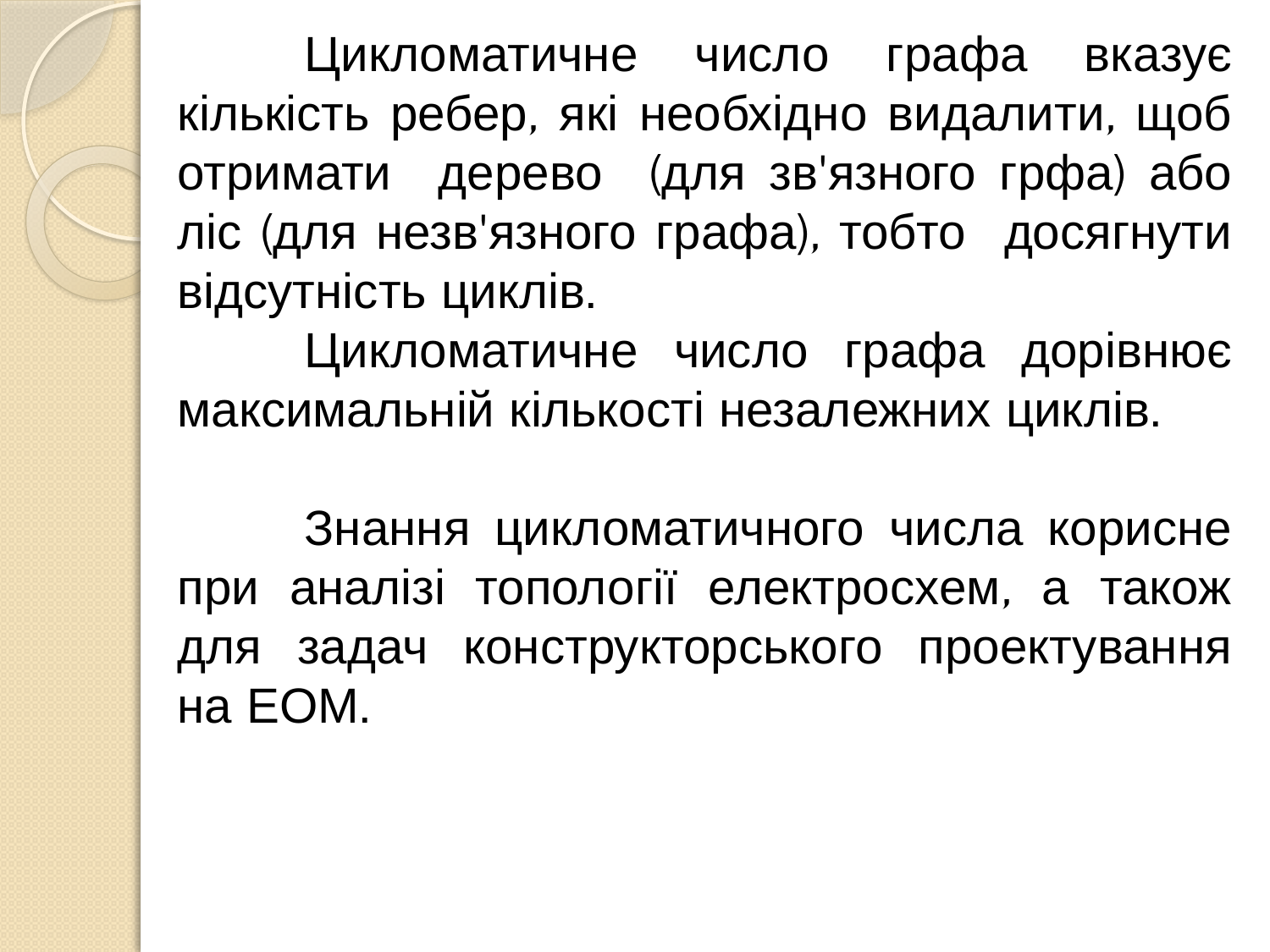

Цикломатичне число графа вказує кількість ребер, які необхідно видалити, щоб отримати  дерево  (для зв'язного грфа) або ліс (для незв'язного графа), тобто  досягнути відсутність циклів.
	Цикломатичне число графа дорівнює максимальній кількості незалежних циклів.

	Знання цикломатичного числа корисне при аналізі топології електросхем, а також для задач конструкторського проектування на ЕОМ.